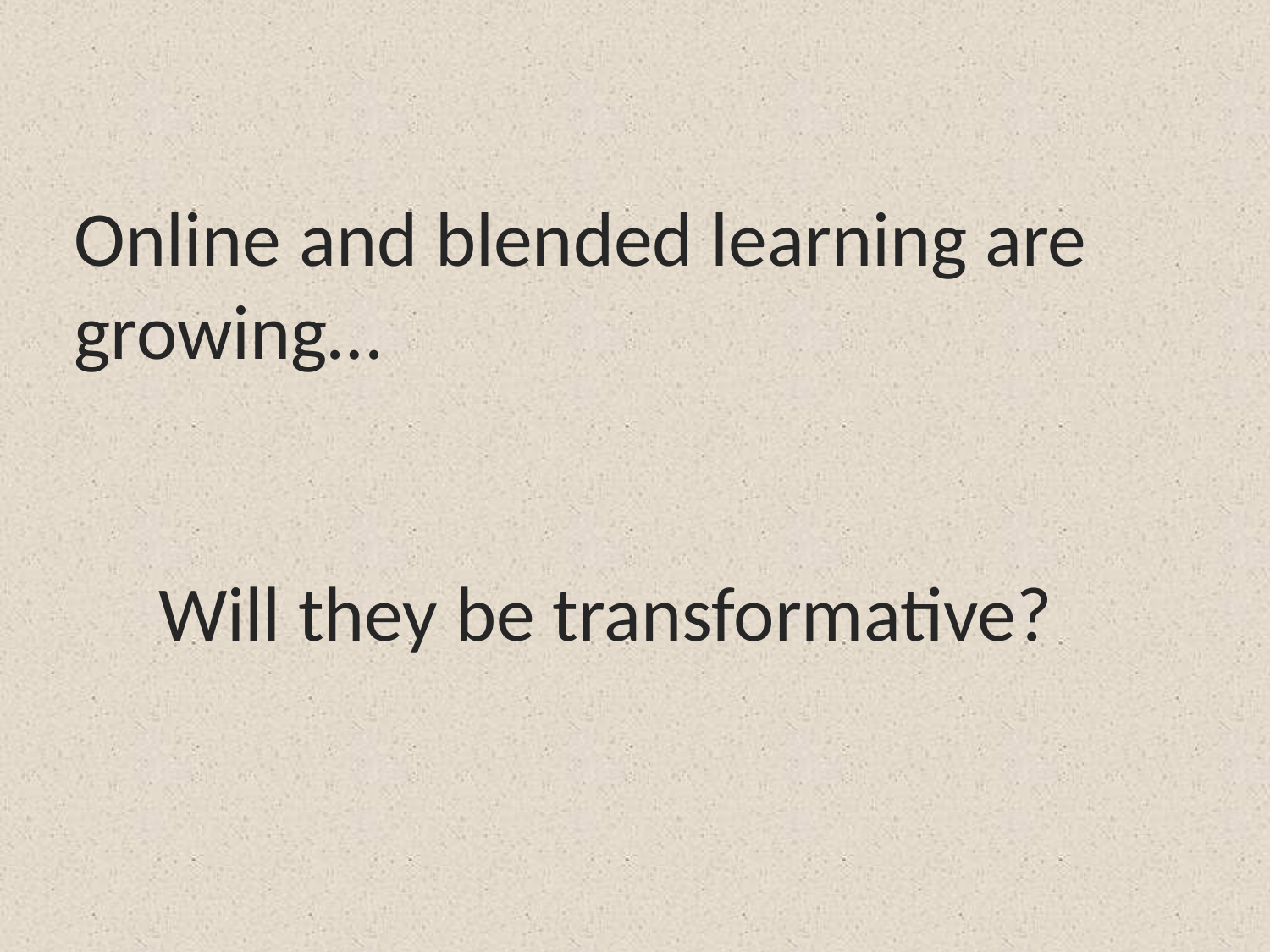

Online and blended learning are growing…

Will they be transformative?